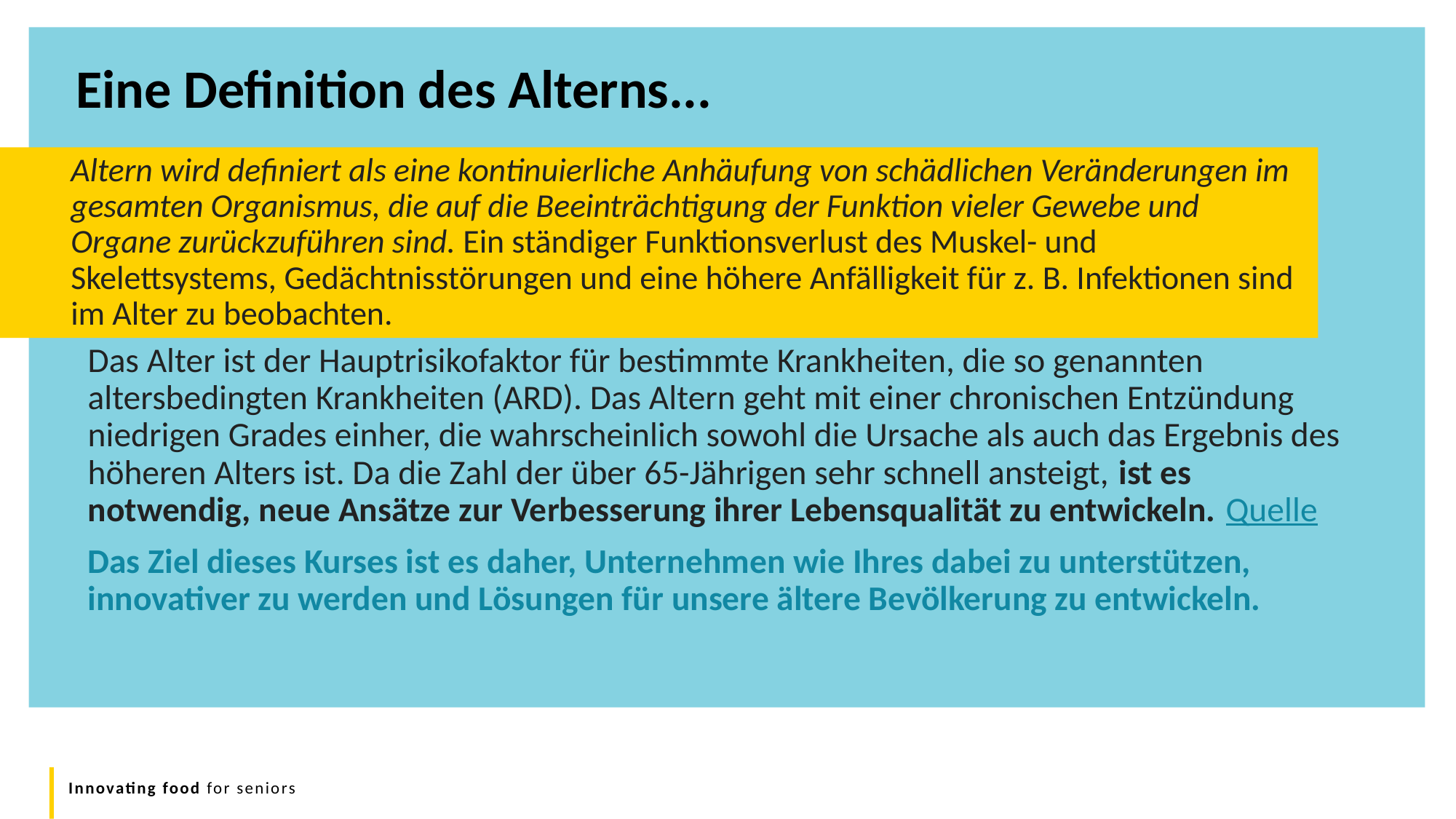

Eine Definition des Alterns...
Altern wird definiert als eine kontinuierliche Anhäufung von schädlichen Veränderungen im gesamten Organismus, die auf die Beeinträchtigung der Funktion vieler Gewebe und Organe zurückzuführen sind. Ein ständiger Funktionsverlust des Muskel- und Skelettsystems, Gedächtnisstörungen und eine höhere Anfälligkeit für z. B. Infektionen sind im Alter zu beobachten.
Das Alter ist der Hauptrisikofaktor für bestimmte Krankheiten, die so genannten altersbedingten Krankheiten (ARD). Das Altern geht mit einer chronischen Entzündung niedrigen Grades einher, die wahrscheinlich sowohl die Ursache als auch das Ergebnis des höheren Alters ist. Da die Zahl der über 65-Jährigen sehr schnell ansteigt, ist es notwendig, neue Ansätze zur Verbesserung ihrer Lebensqualität zu entwickeln. Quelle
Das Ziel dieses Kurses ist es daher, Unternehmen wie Ihres dabei zu unterstützen, innovativer zu werden und Lösungen für unsere ältere Bevölkerung zu entwickeln.